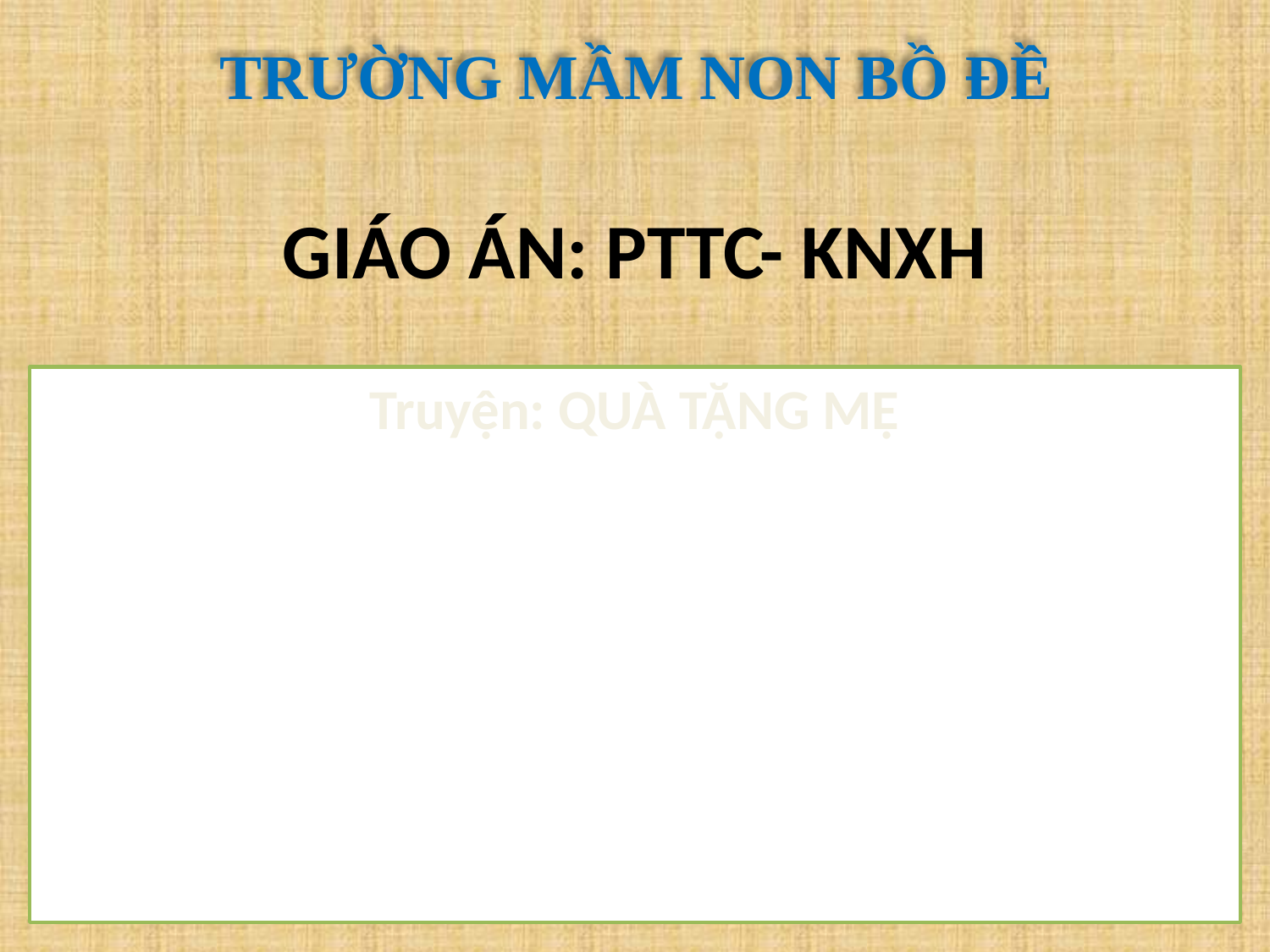

TRƯỜNG MẦM NON BỒ ĐỀ
# GIÁO ÁN: PTTC- KNXH
Truyện: QUÀ TẶNG MẸ